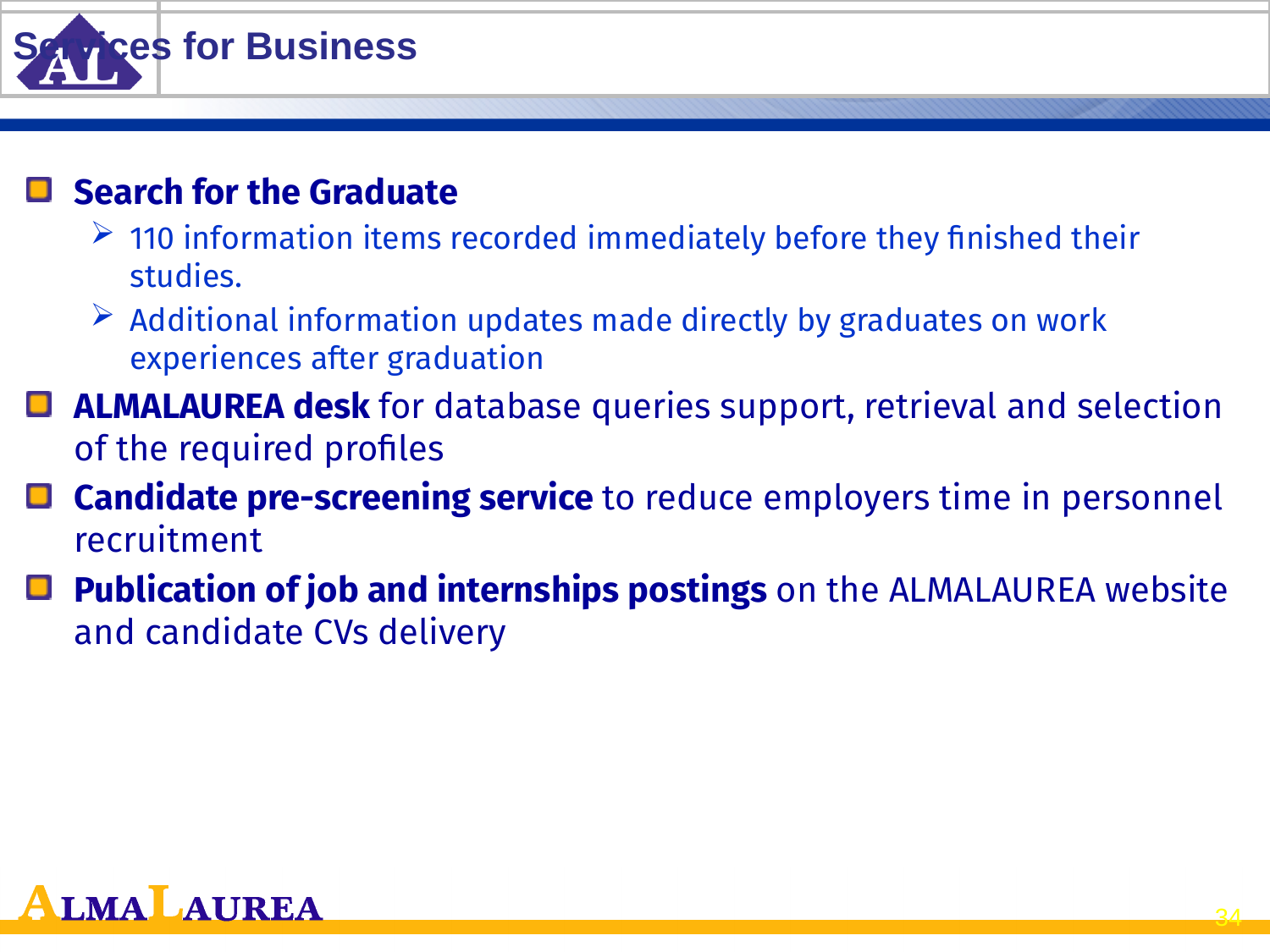

# Services for Business
Search for the Graduate
110 information items recorded immediately before they finished their studies.
Additional information updates made directly by graduates on work experiences after graduation
ALMALAUREA desk for database queries support, retrieval and selection of the required profiles
Candidate pre-screening service to reduce employers time in personnel recruitment
Publication of job and internships postings on the ALMALAUREA website and candidate CVs delivery

34